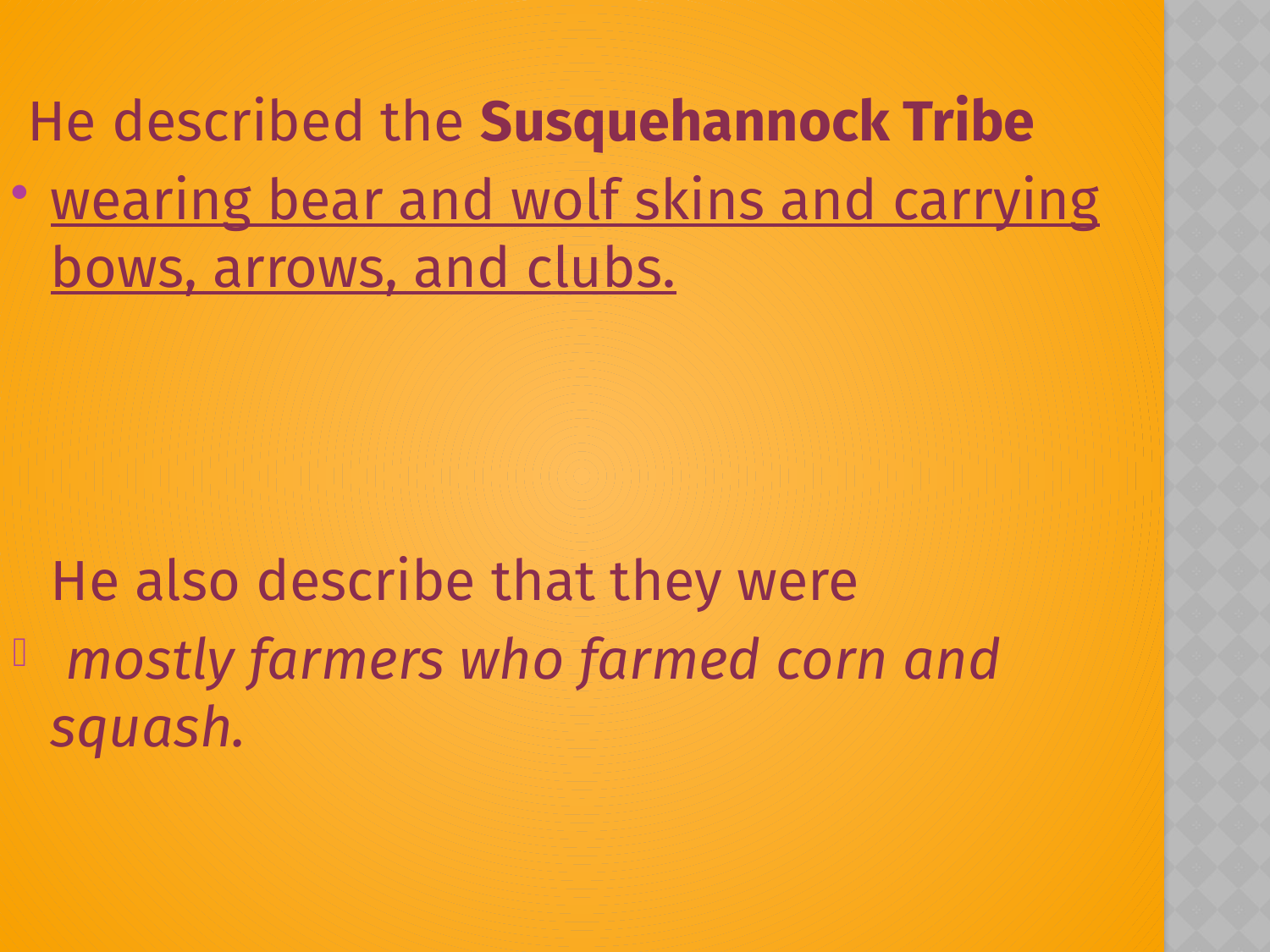

He described the Susquehannock Tribe
wearing bear and wolf skins and carrying bows, arrows, and clubs.

	He also describe that they were
 mostly farmers who farmed corn and squash.